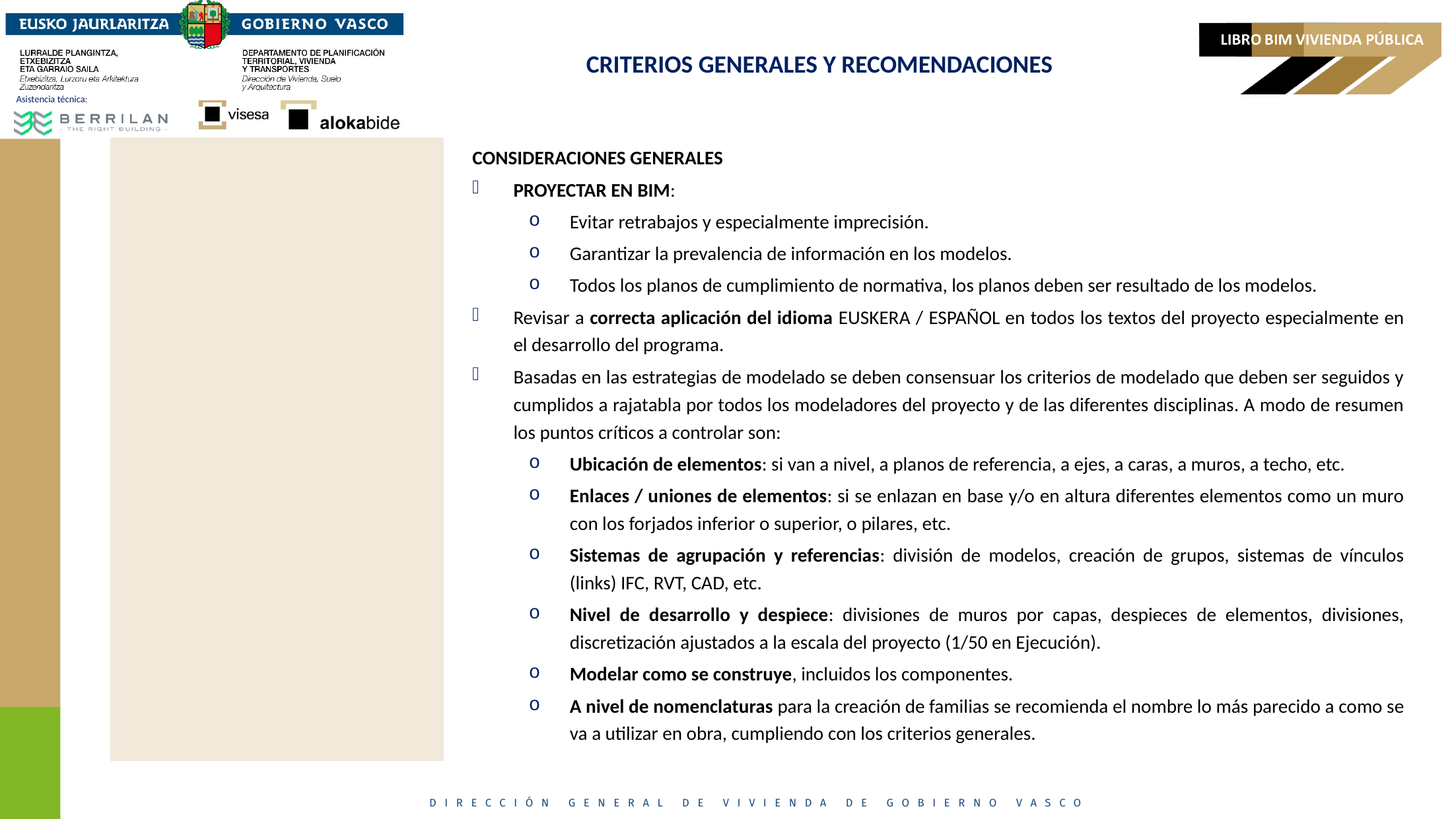

# CRITERIOS GENERALES Y RECOMENDACIONES
CONSIDERACIONES GENERALES
PROYECTAR EN BIM:
Evitar retrabajos y especialmente imprecisión.
Garantizar la prevalencia de información en los modelos.
Todos los planos de cumplimiento de normativa, los planos deben ser resultado de los modelos.
Revisar a correcta aplicación del idioma EUSKERA / ESPAÑOL en todos los textos del proyecto especialmente en el desarrollo del programa.
Basadas en las estrategias de modelado se deben consensuar los criterios de modelado que deben ser seguidos y cumplidos a rajatabla por todos los modeladores del proyecto y de las diferentes disciplinas. A modo de resumen los puntos críticos a controlar son:
Ubicación de elementos: si van a nivel, a planos de referencia, a ejes, a caras, a muros, a techo, etc.
Enlaces / uniones de elementos: si se enlazan en base y/o en altura diferentes elementos como un muro con los forjados inferior o superior, o pilares, etc.
Sistemas de agrupación y referencias: división de modelos, creación de grupos, sistemas de vínculos (links) IFC, RVT, CAD, etc.
Nivel de desarrollo y despiece: divisiones de muros por capas, despieces de elementos, divisiones, discretización ajustados a la escala del proyecto (1/50 en Ejecución).
Modelar como se construye, incluidos los componentes.
A nivel de nomenclaturas para la creación de familias se recomienda el nombre lo más parecido a como se va a utilizar en obra, cumpliendo con los criterios generales.